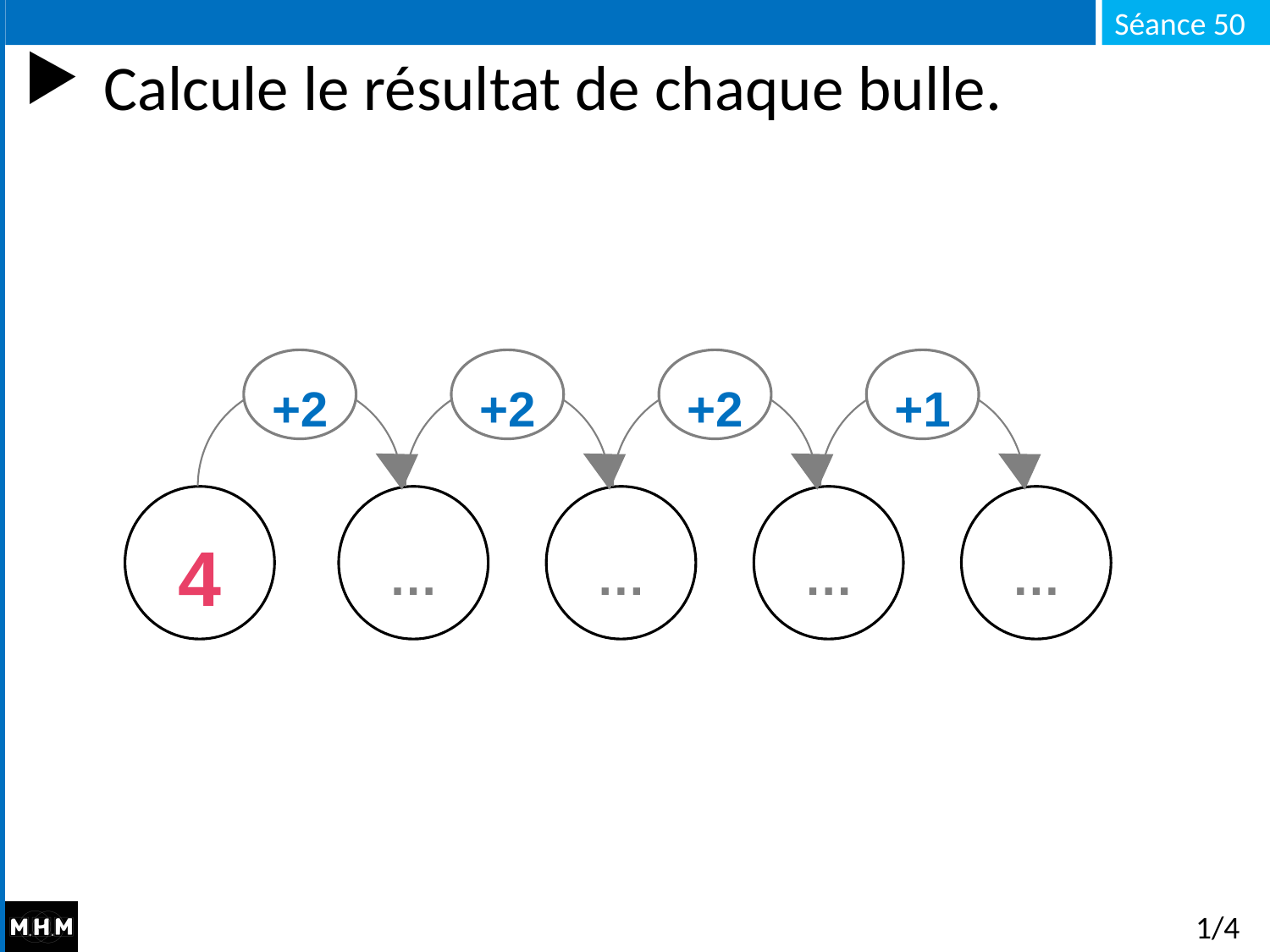

# Calcule le résultat de chaque bulle.
+2
+2
+2
+1

4
…
…
…
…
1/4